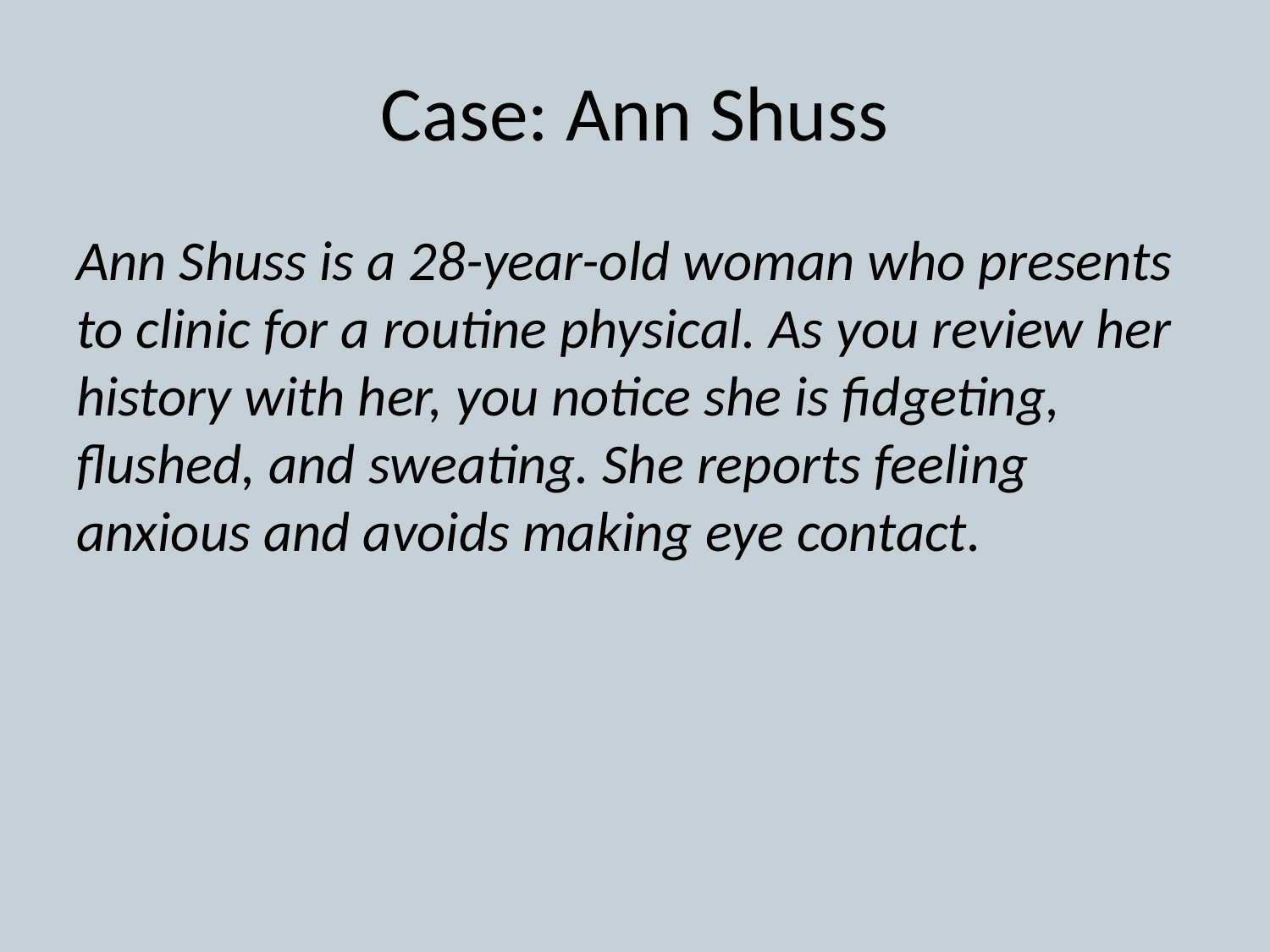

# Case: Ann Shuss
Ann Shuss is a 28-year-old woman who presents to clinic for a routine physical. As you review her history with her, you notice she is fidgeting, flushed, and sweating. She reports feeling anxious and avoids making eye contact.